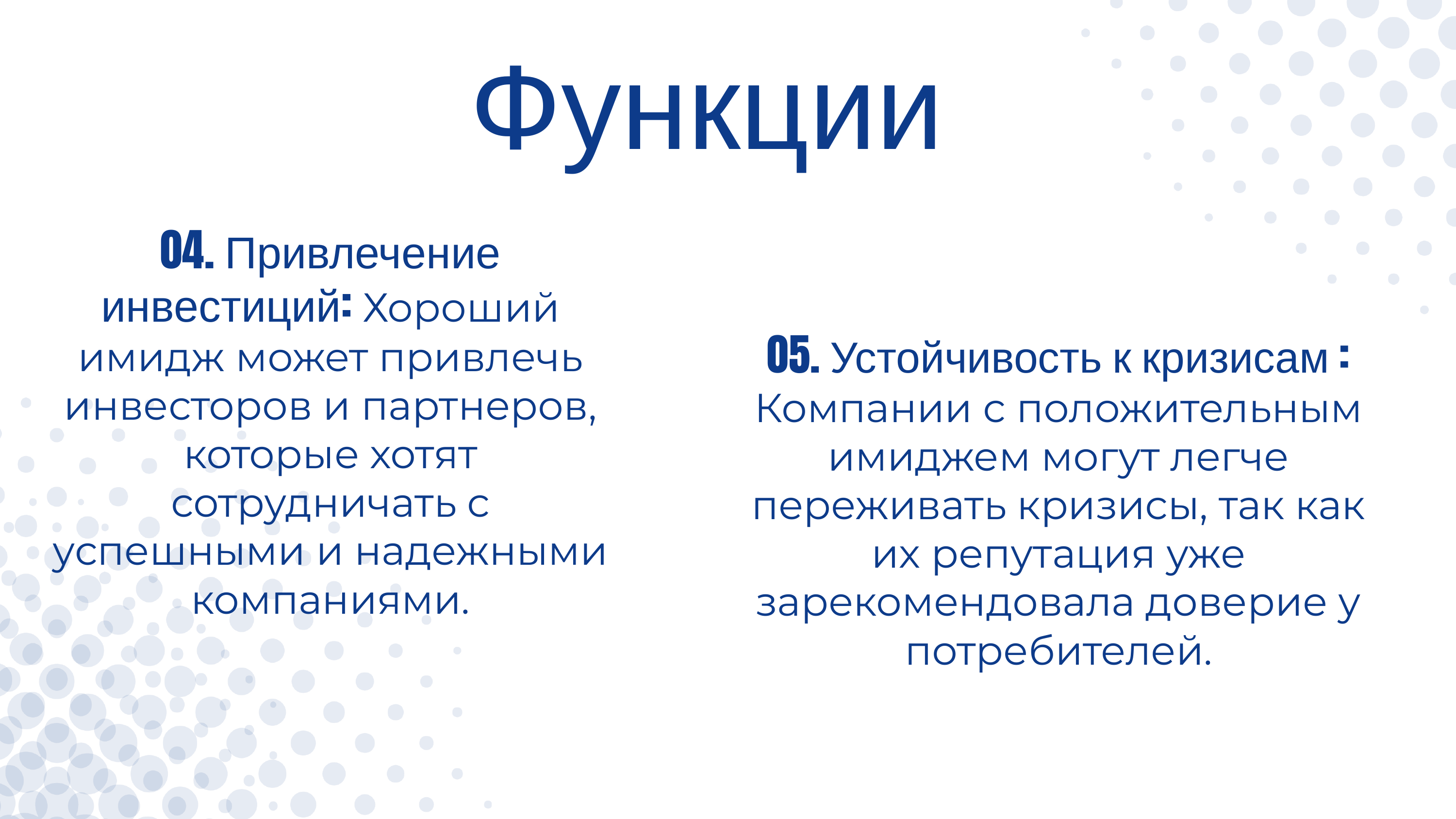

Функции
04. Привлечение инвестиций: Хороший имидж может привлечь инвесторов и партнеров, которые хотят сотрудничать с успешными и надежными компаниями.

05. Устойчивость к кризисам : Компании с положительным имиджем могут легче переживать кризисы, так как их репутация уже зарекомендовала доверие у потребителей.